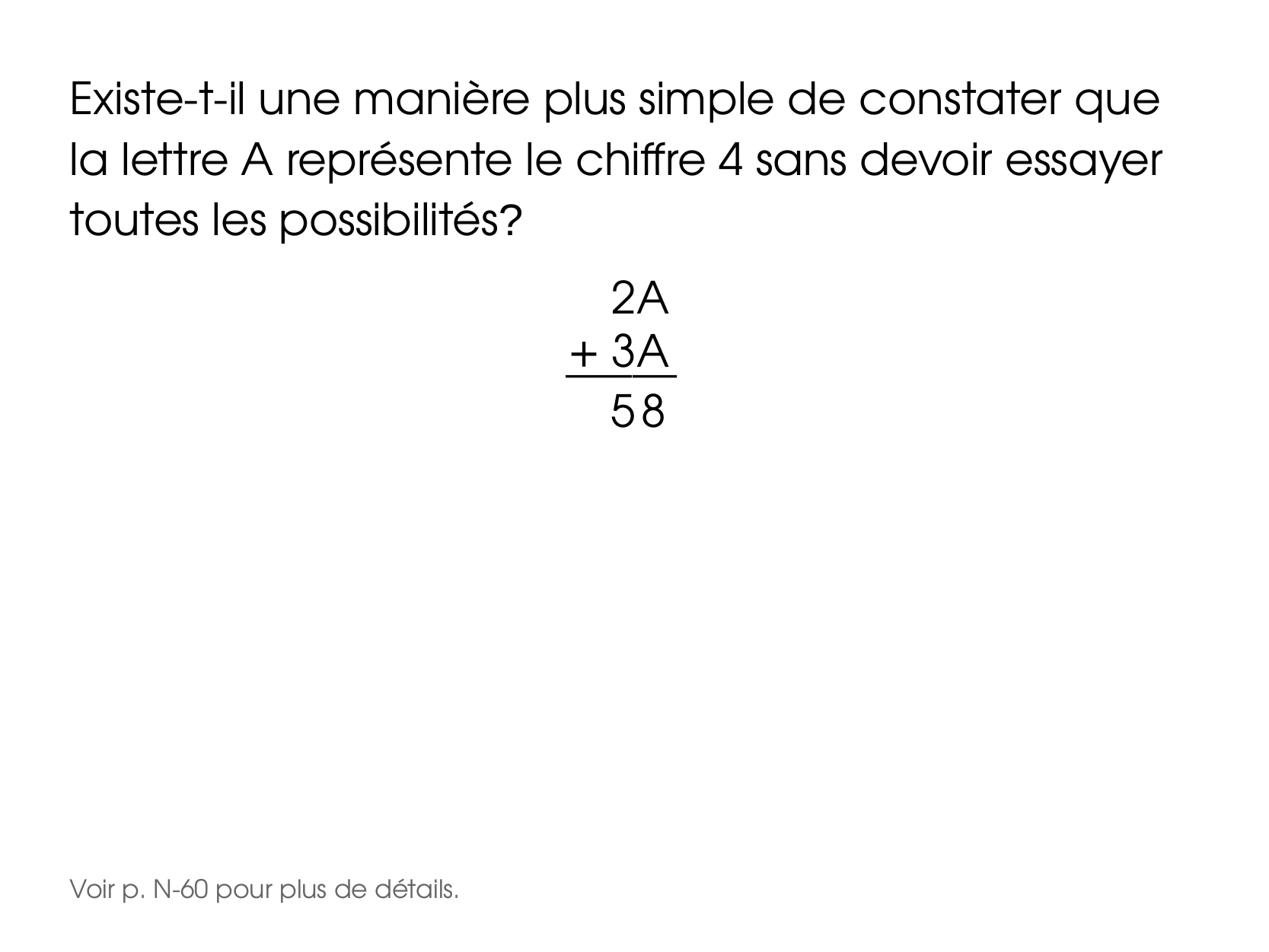

Existe-t-il une manière plus simple de constater que la lettre A représente le chiffre 4 sans devoir essayer toutes les possibilités?
2A
3A
+
_____
5 8
Voir p. N-60 pour plus de détails.